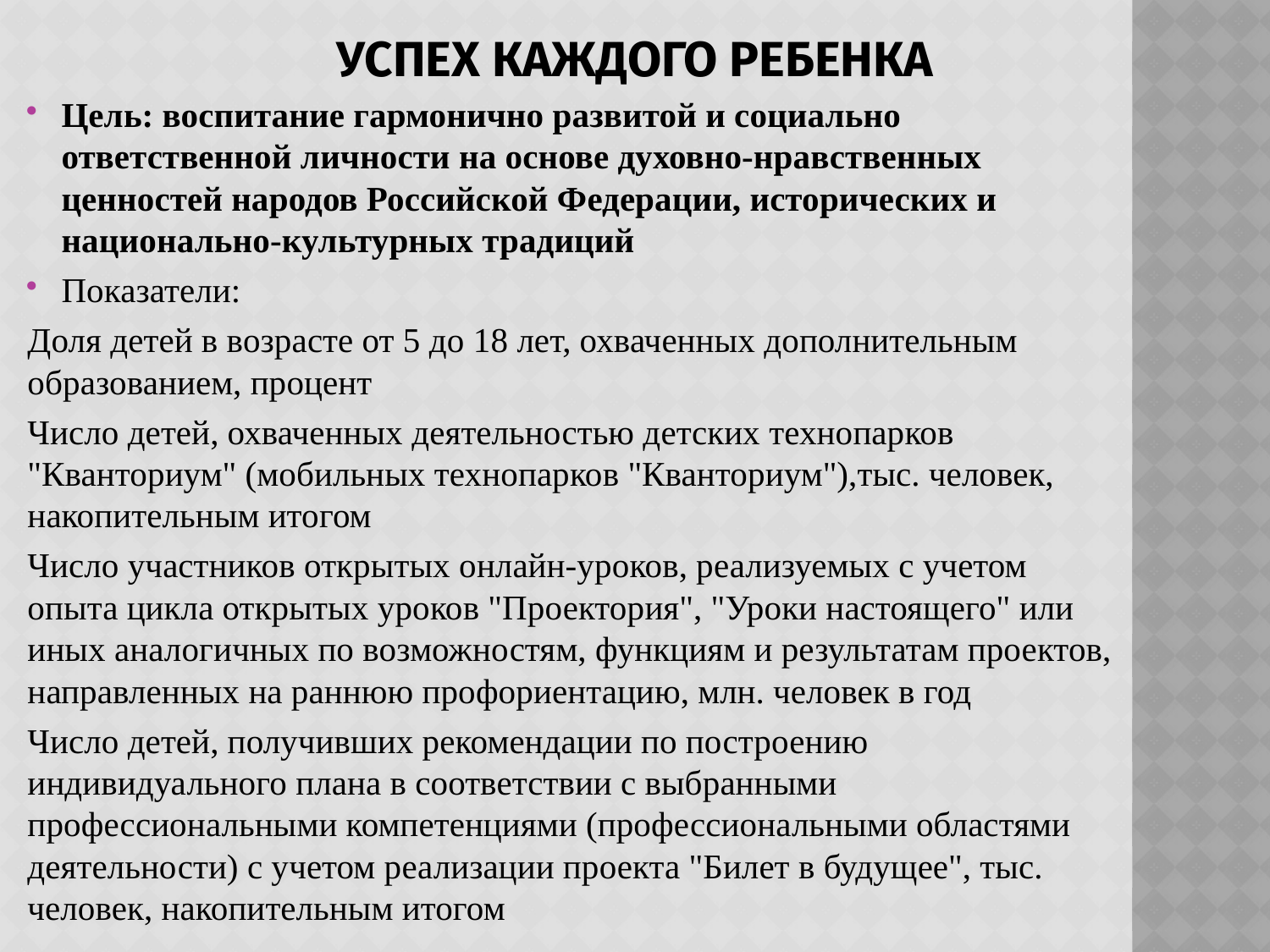

# Успех каждого ребенка
Цель: воспитание гармонично развитой и социально ответственной личности на основе духовно-нравственных ценностей народов Российской Федерации, исторических и национально-культурных традиций
Показатели:
Доля детей в возрасте от 5 до 18 лет, охваченных дополнительным образованием, процент
Число детей, охваченных деятельностью детских технопарков "Кванториум" (мобильных технопарков "Кванториум"),тыс. человек, накопительным итогом
Число участников открытых онлайн-уроков, реализуемых с учетом опыта цикла открытых уроков "Проектория", "Уроки настоящего" или иных аналогичных по возможностям, функциям и результатам проектов, направленных на раннюю профориентацию, млн. человек в год
Число детей, получивших рекомендации по построению индивидуального плана в соответствии с выбранными профессиональными компетенциями (профессиональными областями деятельности) с учетом реализации проекта "Билет в будущее", тыс. человек, накопительным итогом